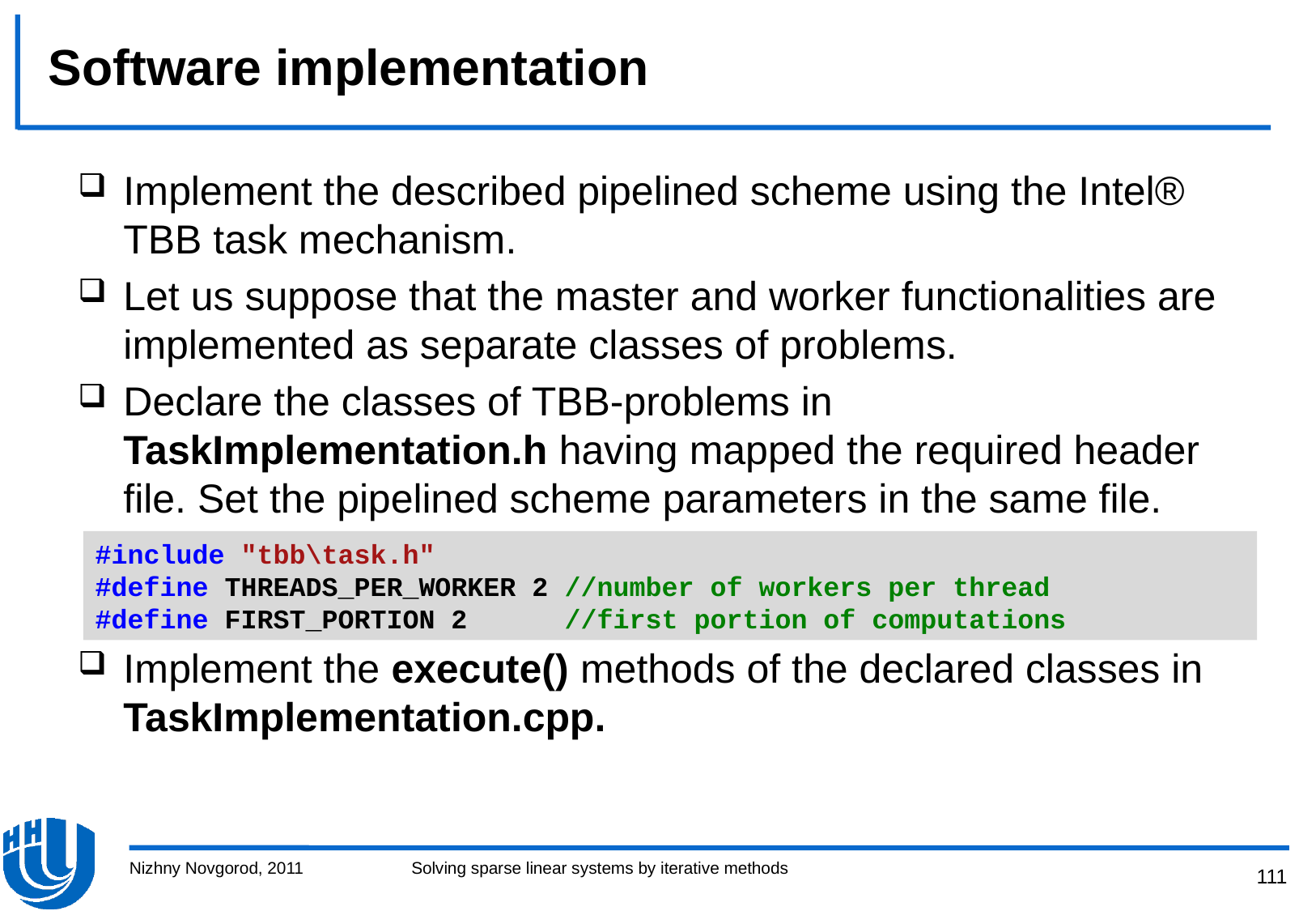

# Software implementation
Implement the described pipelined scheme using the Intel® TBB task mechanism.
Let us suppose that the master and worker functionalities are implemented as separate classes of problems.
Declare the classes of TBB-problems in TaskImplementation.h having mapped the required header file. Set the pipelined scheme parameters in the same file.

Implement the execute() methods of the declared classes in TaskImplementation.cpp.
#include "tbb\task.h"
#define THREADS_PER_WORKER 2 //number of workers per thread
#define FIRST_PORTION 2      //first portion of computations
Nizhny Novgorod, 2011
Solving sparse linear systems by iterative methods